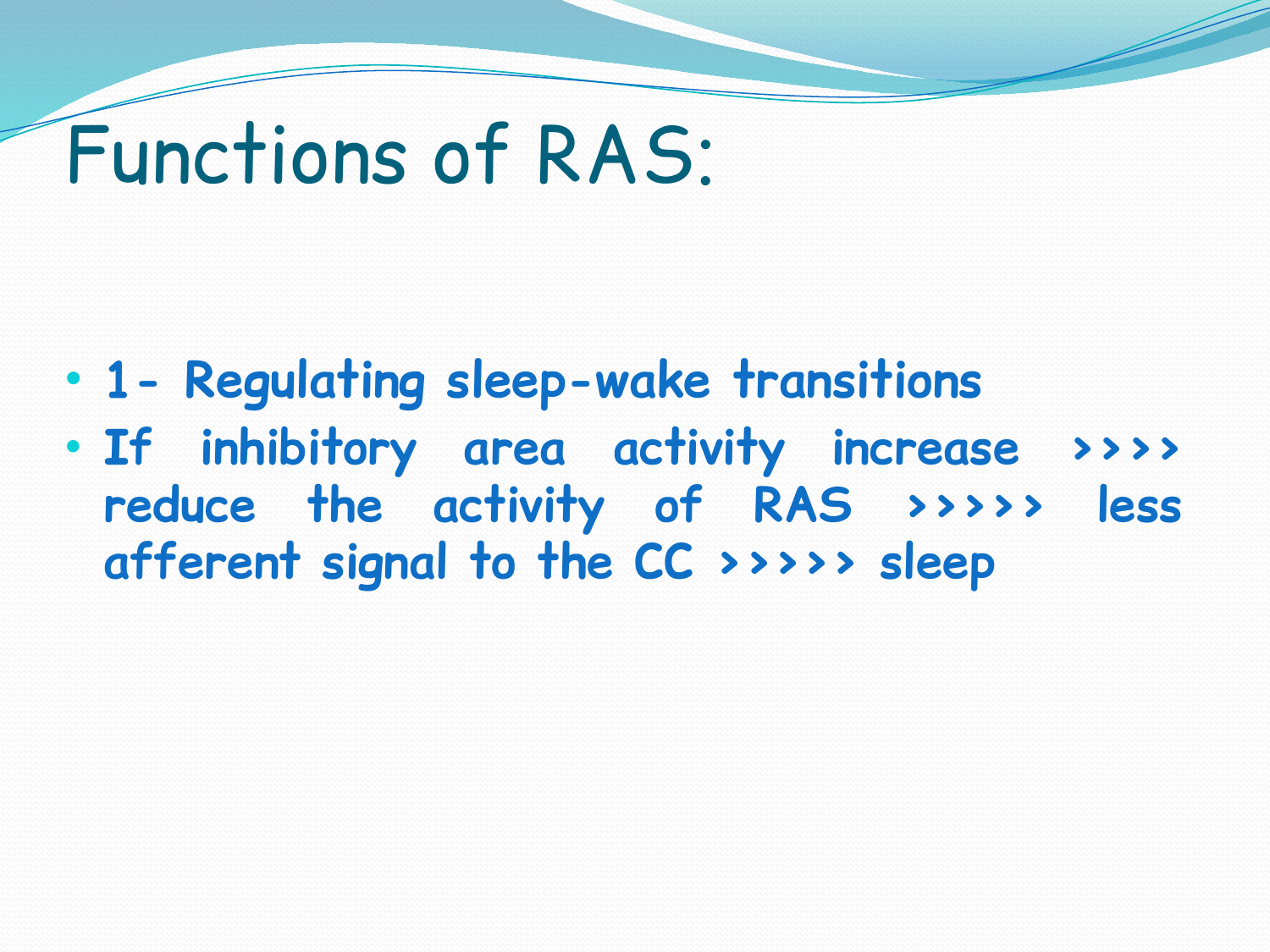

# Functions of RAS:

1- Regulating sleep-wake transitions
If inhibitory area activity increase >>>> reduce the activity of RAS >>>>> less afferent signal to the CC >>>>> sleep